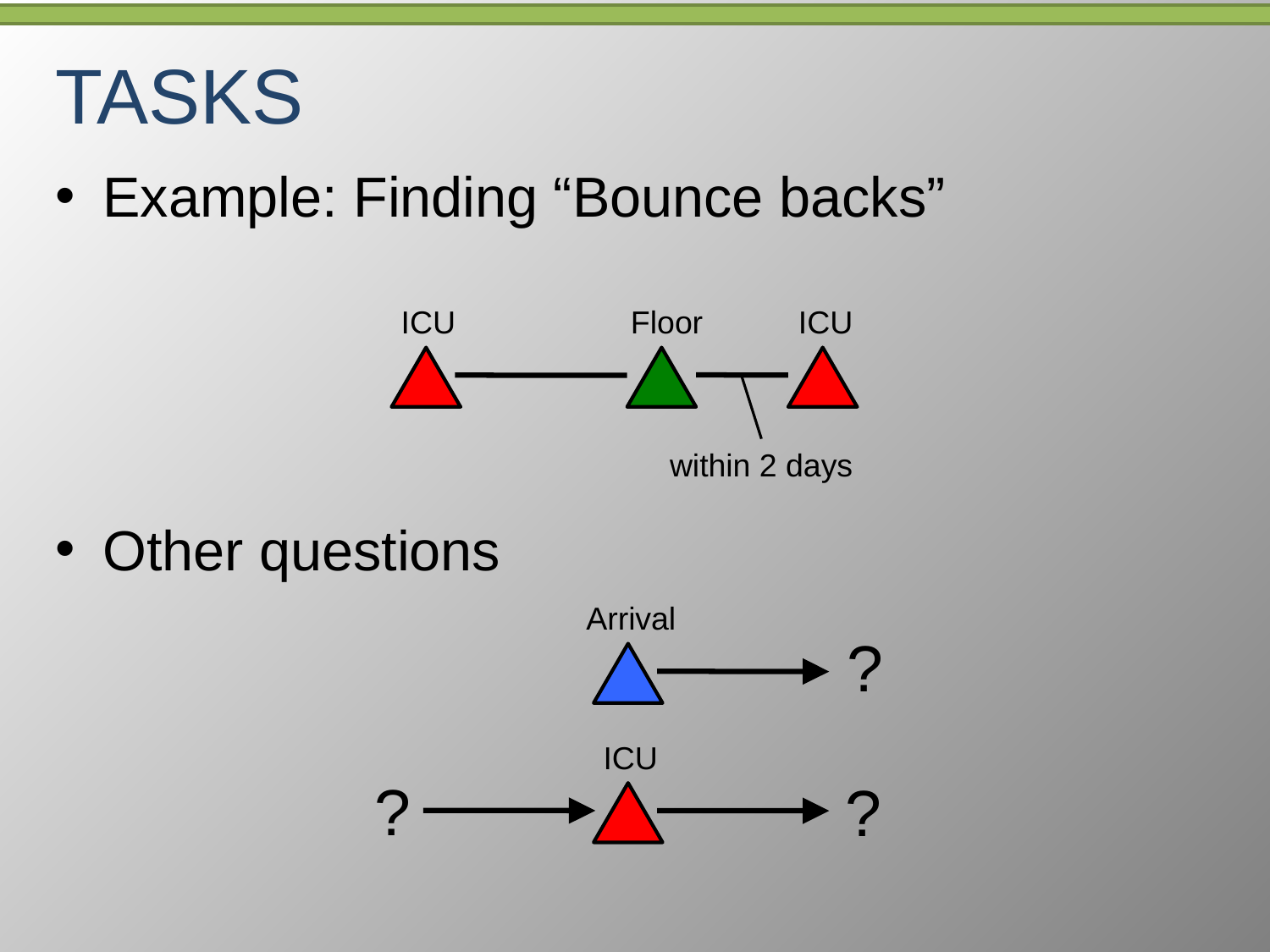

# tasks
Example: Finding “Bounce backs”
ICU
Floor
ICU

within 2 days
Other questions
Arrival
?

ICU
?
?